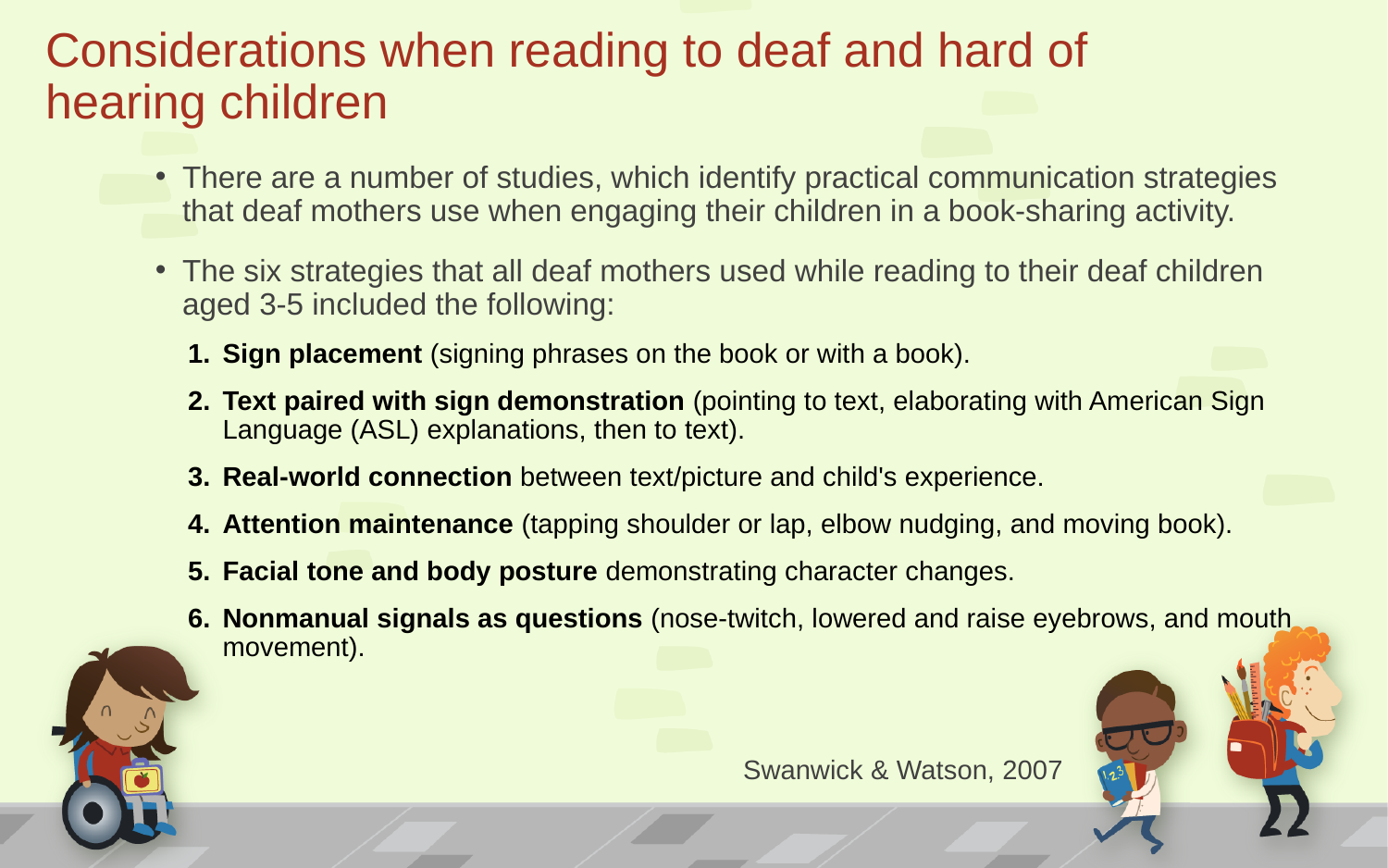

# Considerations when reading to deaf and hard of hearing children
There are a number of studies, which identify practical communication strategies that deaf mothers use when engaging their children in a book-sharing activity.
The six strategies that all deaf mothers used while reading to their deaf children aged 3-5 included the following:
Sign placement (signing phrases on the book or with a book).
Text paired with sign demonstration (pointing to text, elaborating with American Sign Language (ASL) explanations, then to text).
Real-world connection between text/picture and child's experience.
Attention maintenance (tapping shoulder or lap, elbow nudging, and moving book).
Facial tone and body posture demonstrating character changes.
Nonmanual signals as questions (nose-twitch, lowered and raise eyebrows, and mouth movement).

Swanwick & Watson, 2007